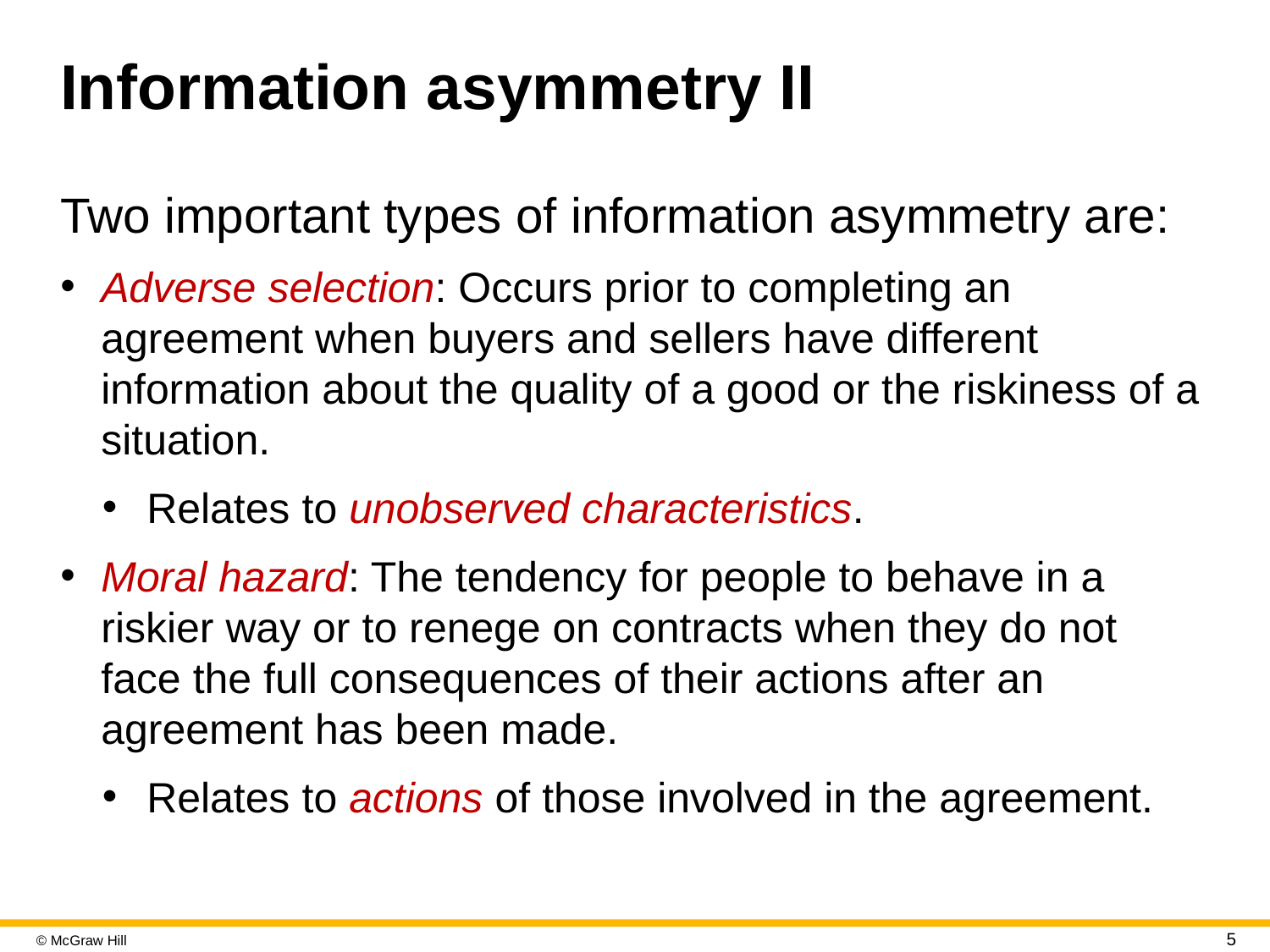

# Information asymmetry II
Two important types of information asymmetry are:
Adverse selection: Occurs prior to completing an agreement when buyers and sellers have different information about the quality of a good or the riskiness of a situation.
Relates to unobserved characteristics.
Moral hazard: The tendency for people to behave in a riskier way or to renege on contracts when they do not face the full consequences of their actions after an agreement has been made.
Relates to actions of those involved in the agreement.